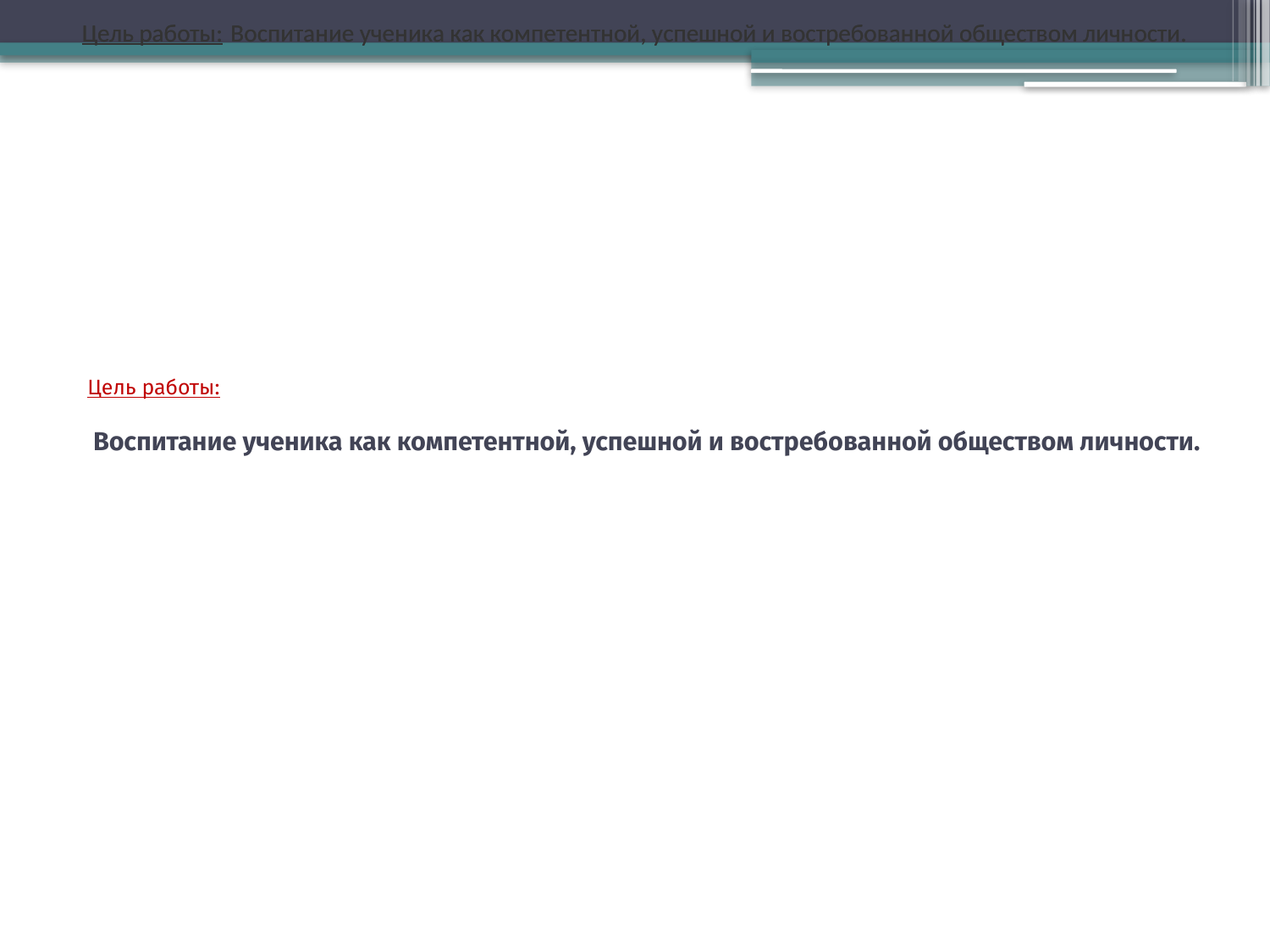

Цель работы: Воспитание ученика как компетентной, успешной и востребованной обществом личности.
Цель работы: Воспитание ученика как компетентной, успешной и востребованной обществом личности.
# Цель работы: Воспитание ученика как компетентной, успешной и востребованной обществом личности.